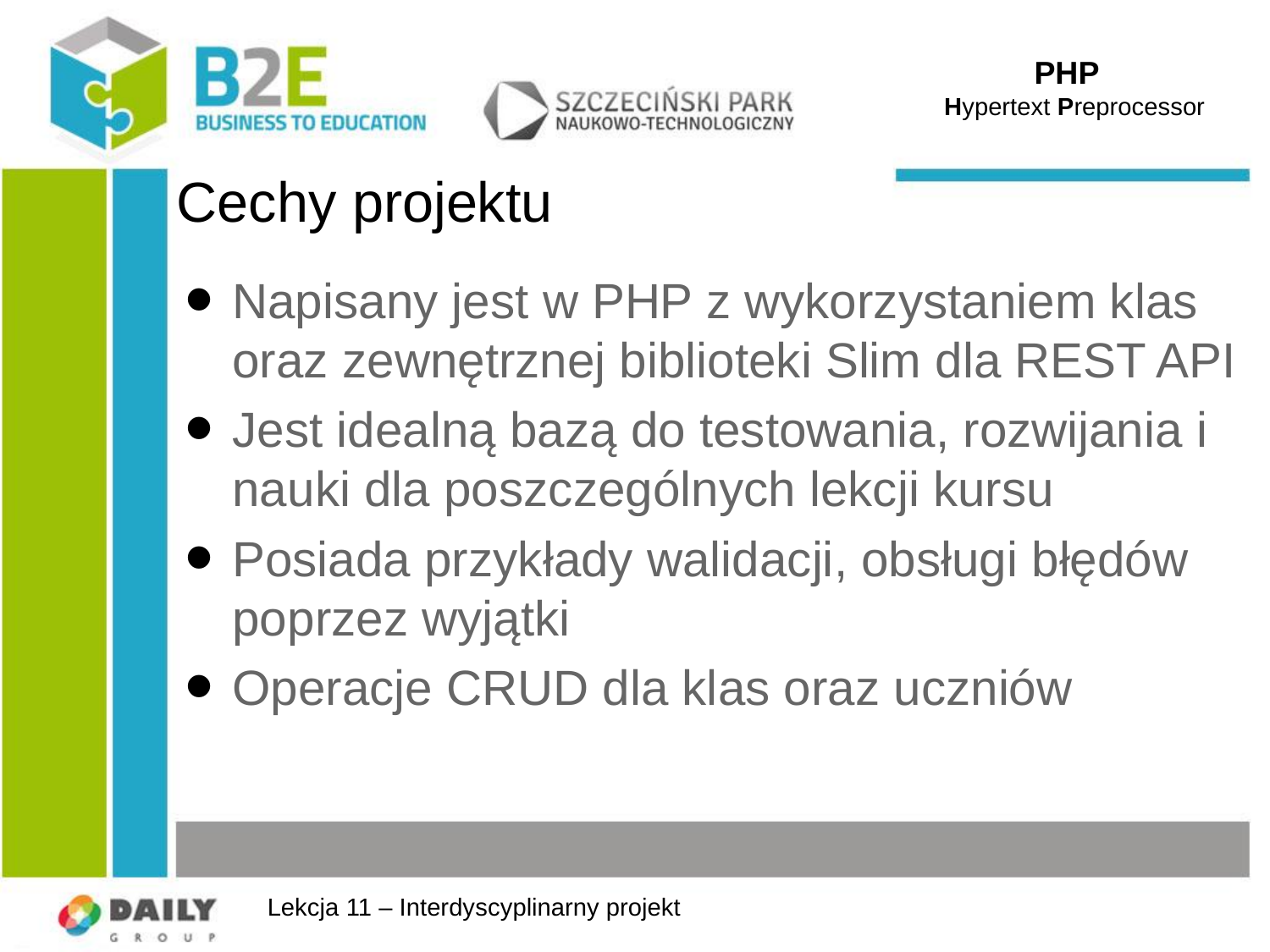

PHP
 Hypertext Preprocessor
# Cechy projektu
Napisany jest w PHP z wykorzystaniem klas oraz zewnętrznej biblioteki Slim dla REST API
Jest idealną bazą do testowania, rozwijania i nauki dla poszczególnych lekcji kursu
Posiada przykłady walidacji, obsługi błędów poprzez wyjątki
Operacje CRUD dla klas oraz uczniów
Lekcja 11 – Interdyscyplinarny projekt